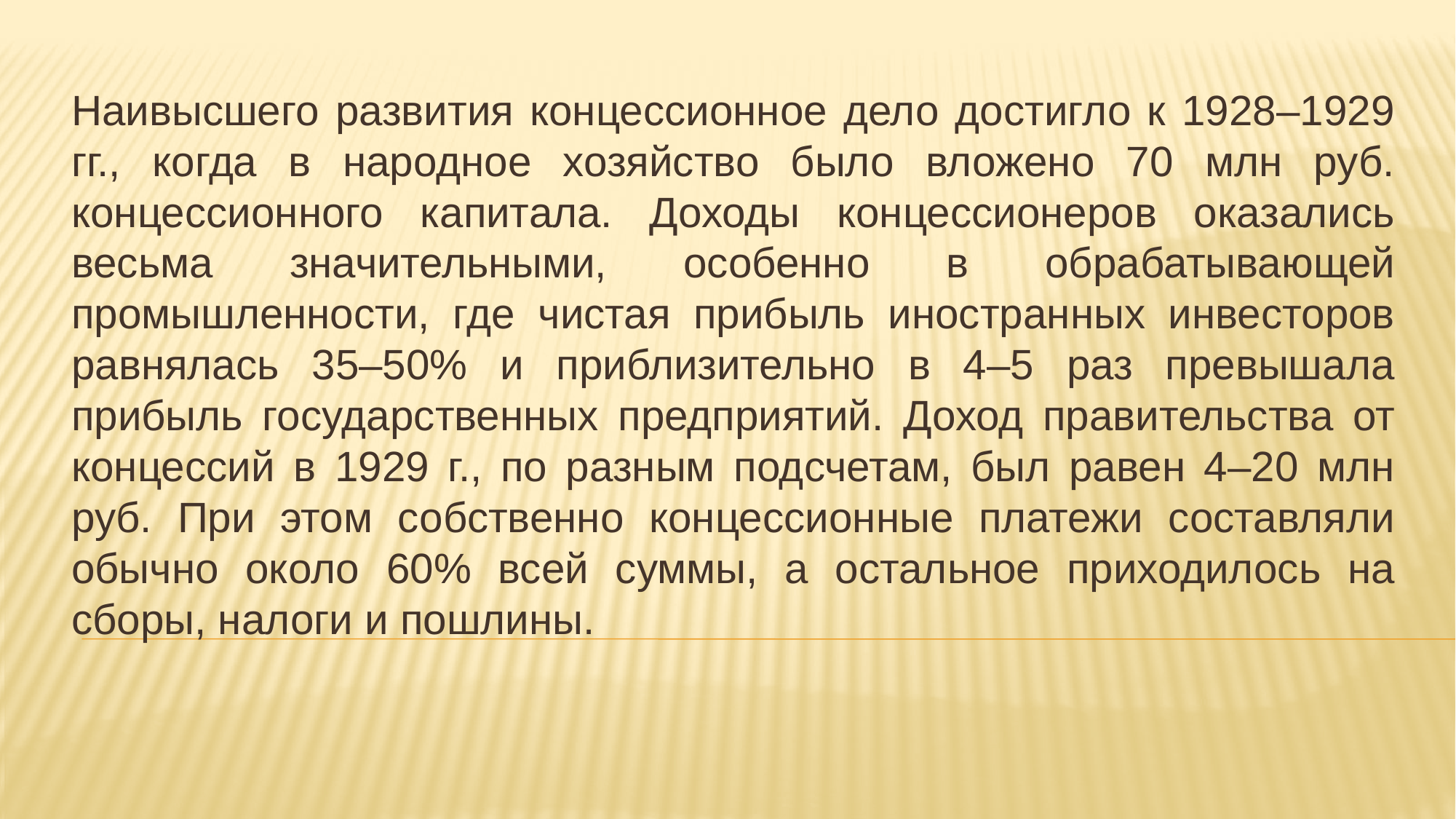

Наивысшего развития концессионное дело достигло к 1928–1929 гг., когда в народное хозяйство было вложено 70 млн руб. концессионного капитала. Доходы концессионеров оказались весьма значительными, особенно в обрабатывающей промышленности, где чистая прибыль иностранных инвесторов равнялась 35–50% и приблизительно в 4–5 раз превышала прибыль государственных предприятий. Доход правительства от концессий в 1929 г., по разным подсчетам, был равен 4–20 млн руб. При этом собственно концессионные платежи составляли обычно около 60% всей суммы, а остальное приходилось на сборы, налоги и пошлины.